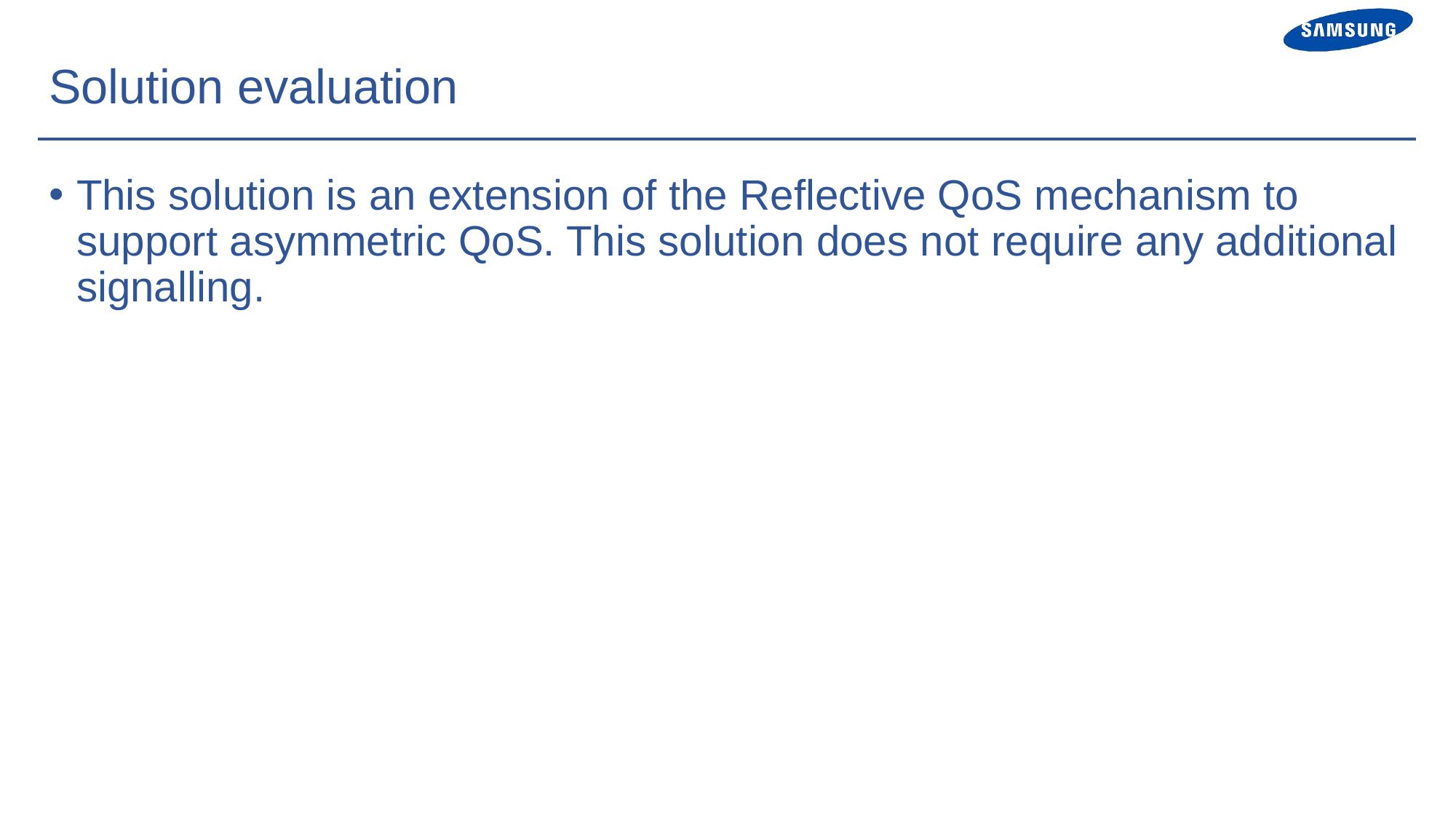

# Solution evaluation
This solution is an extension of the Reflective QoS mechanism to support asymmetric QoS. This solution does not require any additional signalling.